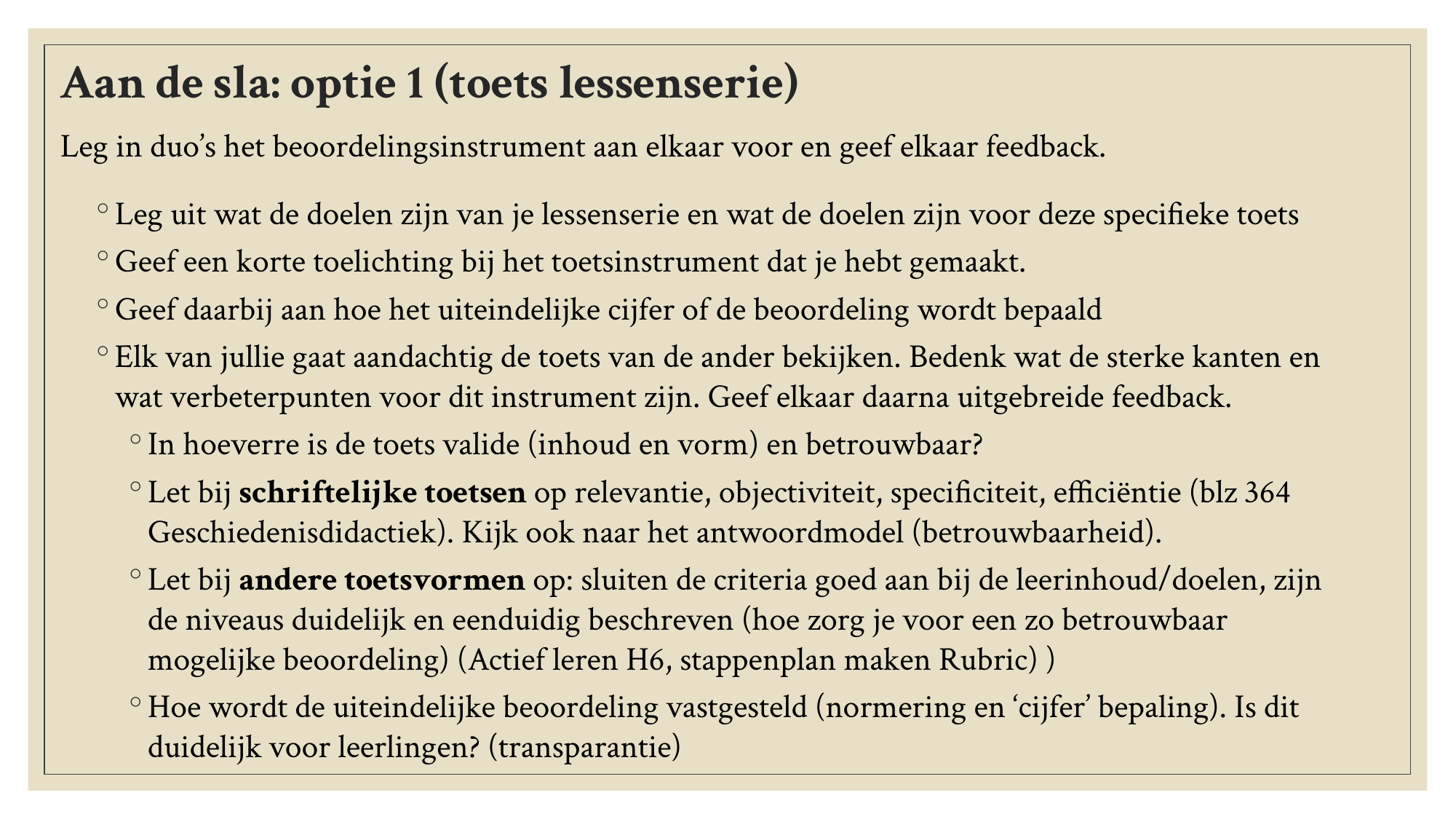

# Aan de sla: optie 1 (toets lessenserie)
Leg in duo’s het beoordelingsinstrument aan elkaar voor en geef elkaar feedback.
Leg uit wat de doelen zijn van je lessenserie en wat de doelen zijn voor deze specifieke toets
Geef een korte toelichting bij het toetsinstrument dat je hebt gemaakt.
Geef daarbij aan hoe het uiteindelijke cijfer of de beoordeling wordt bepaald
Elk van jullie gaat aandachtig de toets van de ander bekijken. Bedenk wat de sterke kanten en wat verbeterpunten voor dit instrument zijn. Geef elkaar daarna uitgebreide feedback.
In hoeverre is de toets valide (inhoud en vorm) en betrouwbaar?
Let bij schriftelijke toetsen op relevantie, objectiviteit, specificiteit, efficiëntie (blz 364 Geschiedenisdidactiek). Kijk ook naar het antwoordmodel (betrouwbaarheid).
Let bij andere toetsvormen op: sluiten de criteria goed aan bij de leerinhoud/doelen, zijn de niveaus duidelijk en eenduidig beschreven (hoe zorg je voor een zo betrouwbaar mogelijke beoordeling) (Actief leren H6, stappenplan maken Rubric) )
Hoe wordt de uiteindelijke beoordeling vastgesteld (normering en ‘cijfer’ bepaling). Is dit duidelijk voor leerlingen? (transparantie)